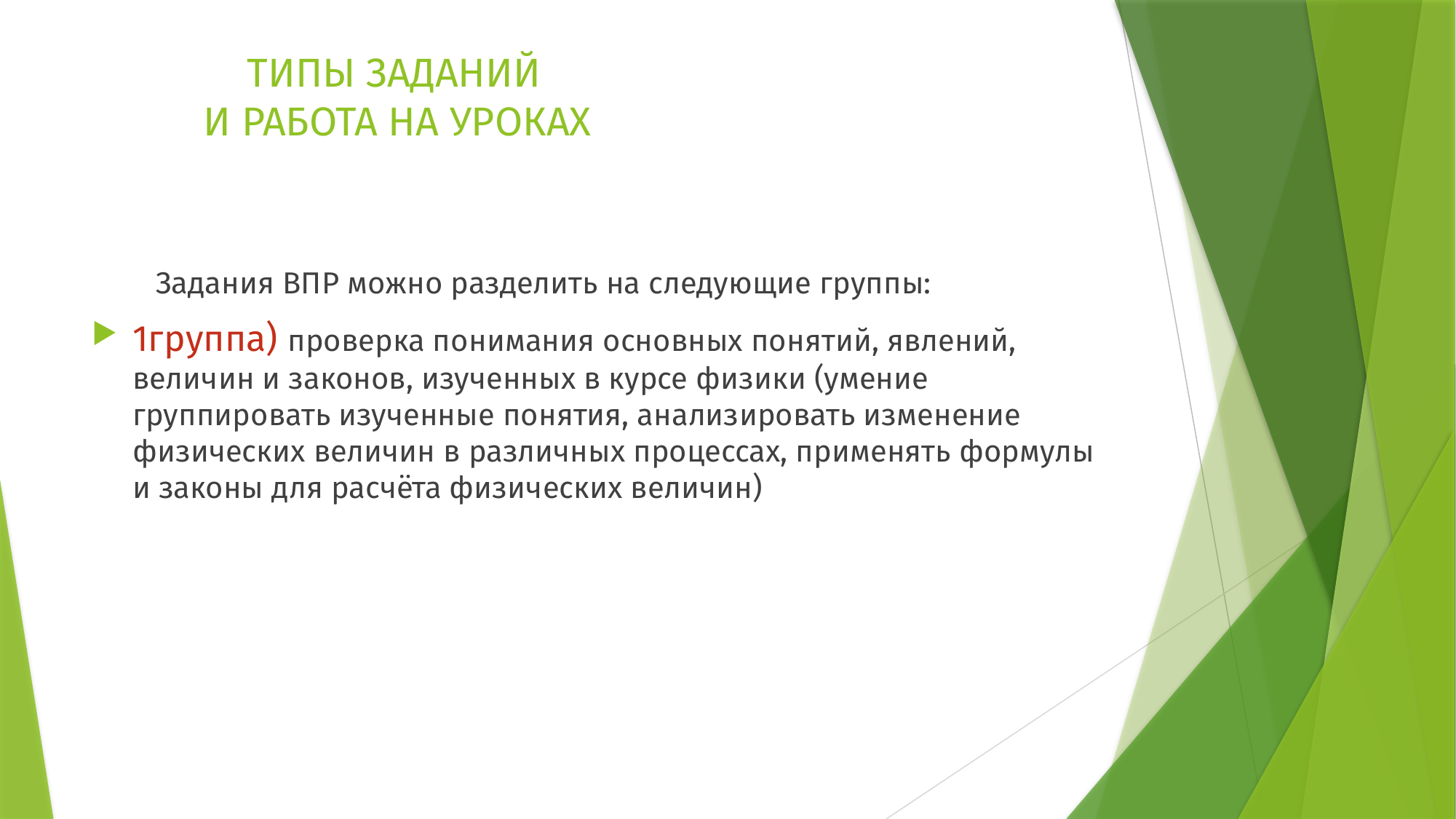

# ТИПЫ ЗАДАНИЙ И РАБОТА НА УРОКАХ
        Задания ВПР можно разделить на следующие группы:
1группа) проверка понимания основных понятий, явлений, величин и законов, изученных в курсе физики (умение группировать изученные понятия, анализировать изменение физических величин в различных процессах, применять формулы и законы для расчёта физических величин)